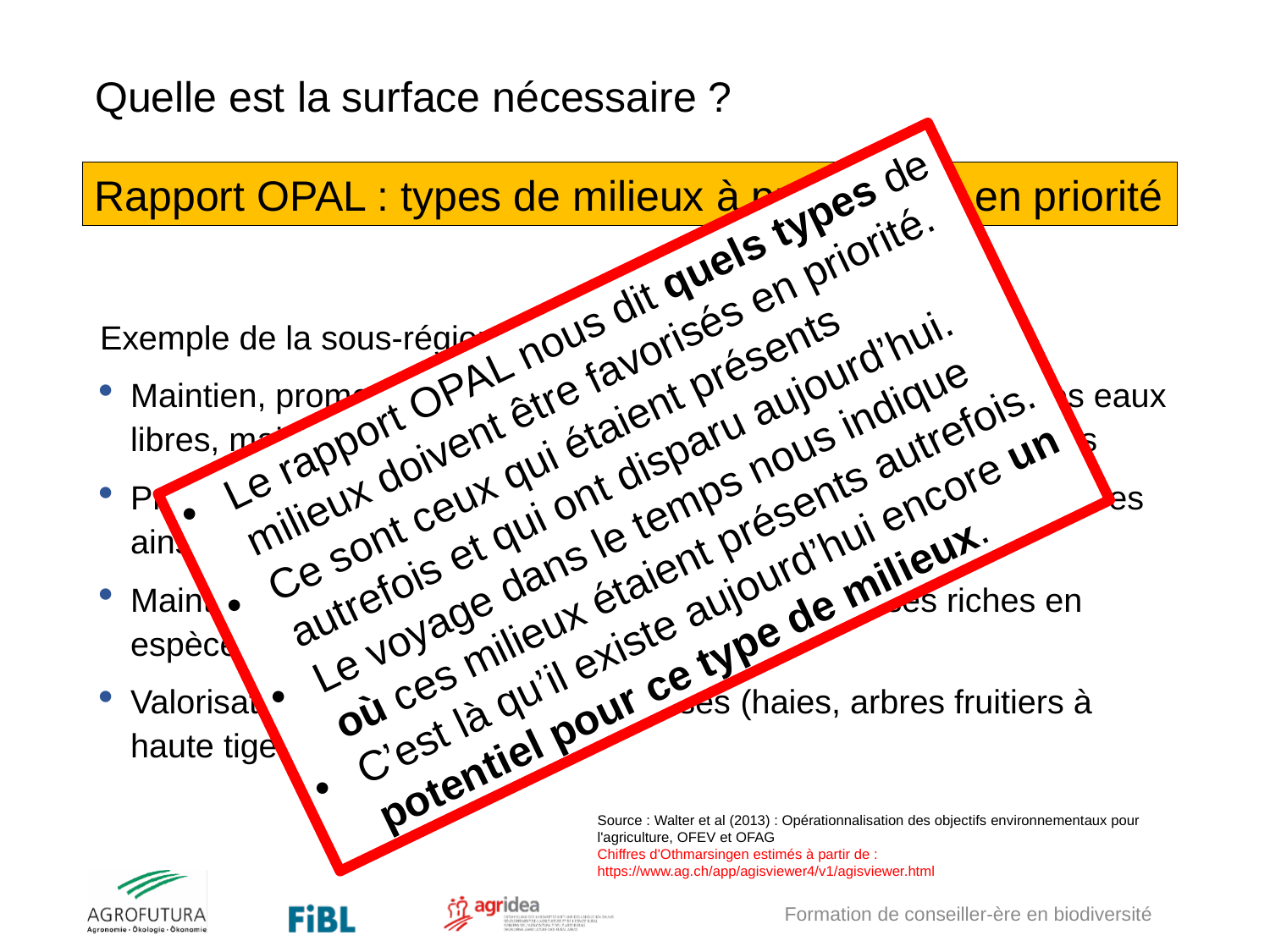

# Quelle est la surface nécessaire ?
Rapport OPAL : types de milieux à promouvoir en priorité
Le rapport OPAL nous dit quels types de milieux doivent être favorisés en priorité.
Ce sont ceux qui étaient présents autrefois et qui ont disparu aujourd’hui.
Le voyage dans le temps nous indique où ces milieux étaient présents autrefois.
C’est là qu’il existe aujourd’hui encore un potentiel pour ce type de milieux.
Exemple de la sous-région 1.2 (Othmarsingen) :
Maintien, promotion et renaturation des surfaces humides et des eaux libres, maintien et création de sites de reproduction de batraciens
Promotion de la compensation écologique dans les grandes cultures ainsi que des structures rudérales
Maintien et promotion des PPS et des prairies grasses riches en espèces (prairies à fromental)
Valorisation par des structures ligneuses (haies, arbres fruitiers à haute tige et arbres isolés)

Source : Walter et al (2013) : Opérationnalisation des objectifs environnementaux pour l'agriculture, OFEV et OFAG
Chiffres d'Othmarsingen estimés à partir de : https://www.ag.ch/app/agisviewer4/v1/agisviewer.html
Formation de conseiller-ère en biodiversité